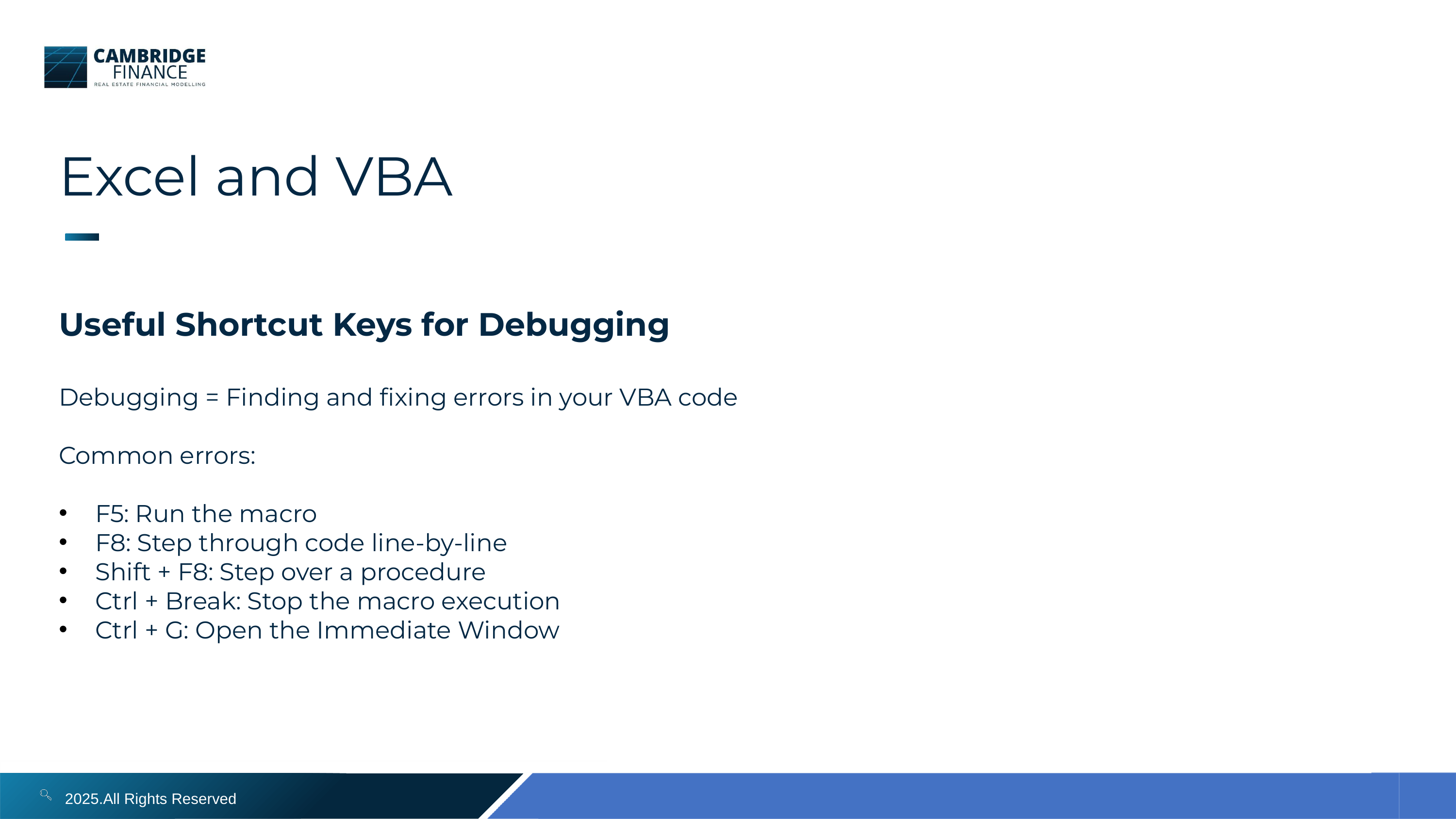

Excel and VBA

Useful Shortcut Keys for Debugging
Debugging = Finding and fixing errors in your VBA code

Common errors:
F5: Run the macro
F8: Step through code line-by-line
Shift + F8: Step over a procedure
Ctrl + Break: Stop the macro execution
Ctrl + G: Open the Immediate Window

2025.All Rights Reserved